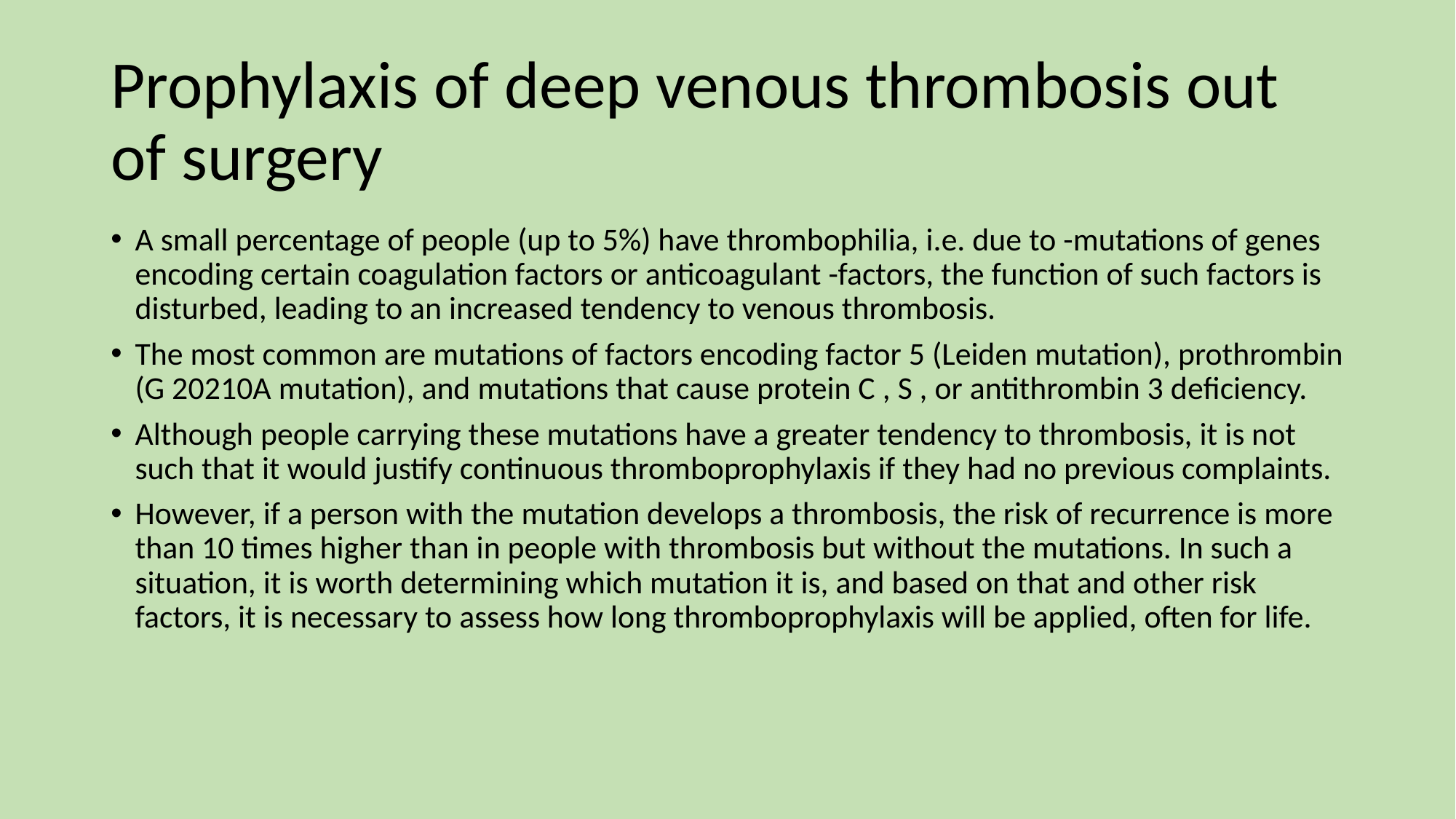

# Prophylaxis of deep venous thrombosis out of surgery
A small percentage of people (up to 5%) have thrombophilia, i.e. due to -mutations of genes encoding certain coagulation factors or anticoagulant -factors, the function of such factors is disturbed, leading to an increased tendency to venous thrombosis.
The most common are mutations of factors encoding factor 5 (Leiden mutation), prothrombin (G 20210A mutation), and mutations that cause protein C , S , or antithrombin 3 deficiency.
Although people carrying these mutations have a greater tendency to thrombosis, it is not such that it would justify continuous thromboprophylaxis if they had no previous complaints.
However, if a person with the mutation develops a thrombosis, the risk of recurrence is more than 10 times higher than in people with thrombosis but without the mutations. In such a situation, it is worth determining which mutation it is, and based on that and other risk factors, it is necessary to assess how long thromboprophylaxis will be applied, often for life.